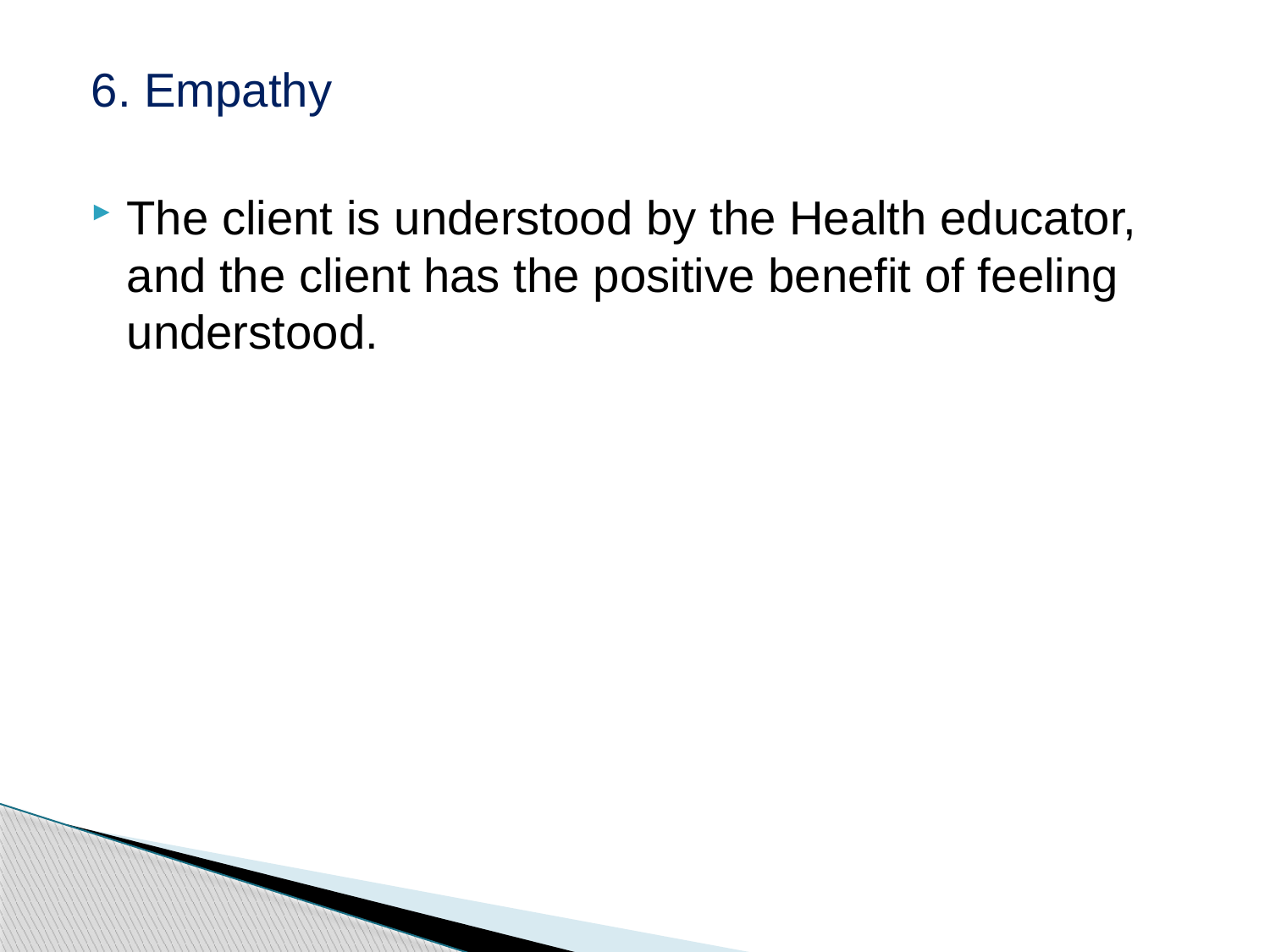

6. Empathy

The client is understood by the Health educator, and the client has the positive benefit of feeling understood.